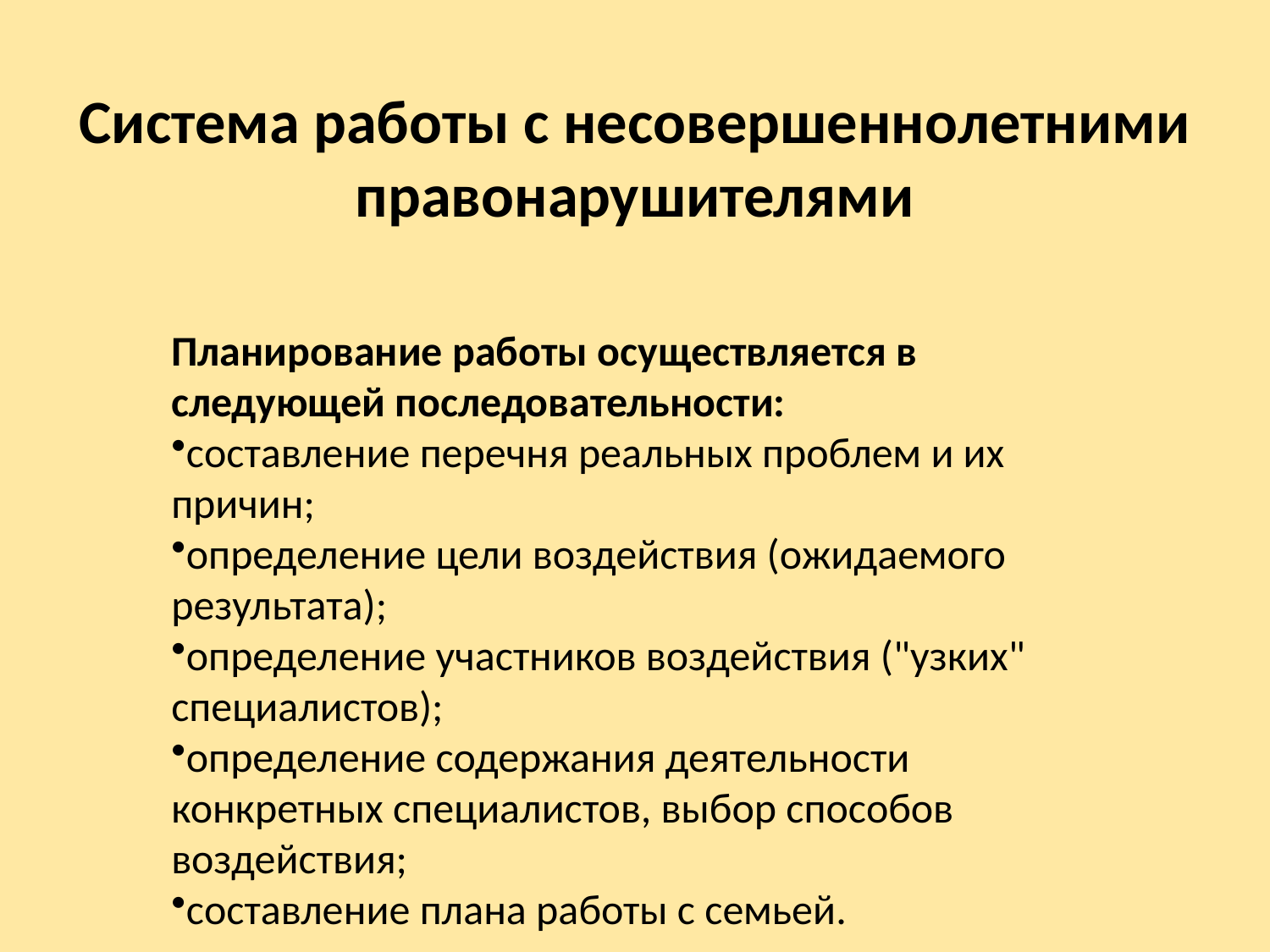

# Система работы с несовершеннолетними правонарушителями
Планирование работы осуществляется в следующей последовательности:
составление перечня реальных проблем и их причин;
определение цели воздействия (ожидаемого результата);
определение участников воздействия ("узких" специалистов);
определение содержания деятельности конкретных специалистов, выбор способов воздействия;
составление плана работы с семьей.